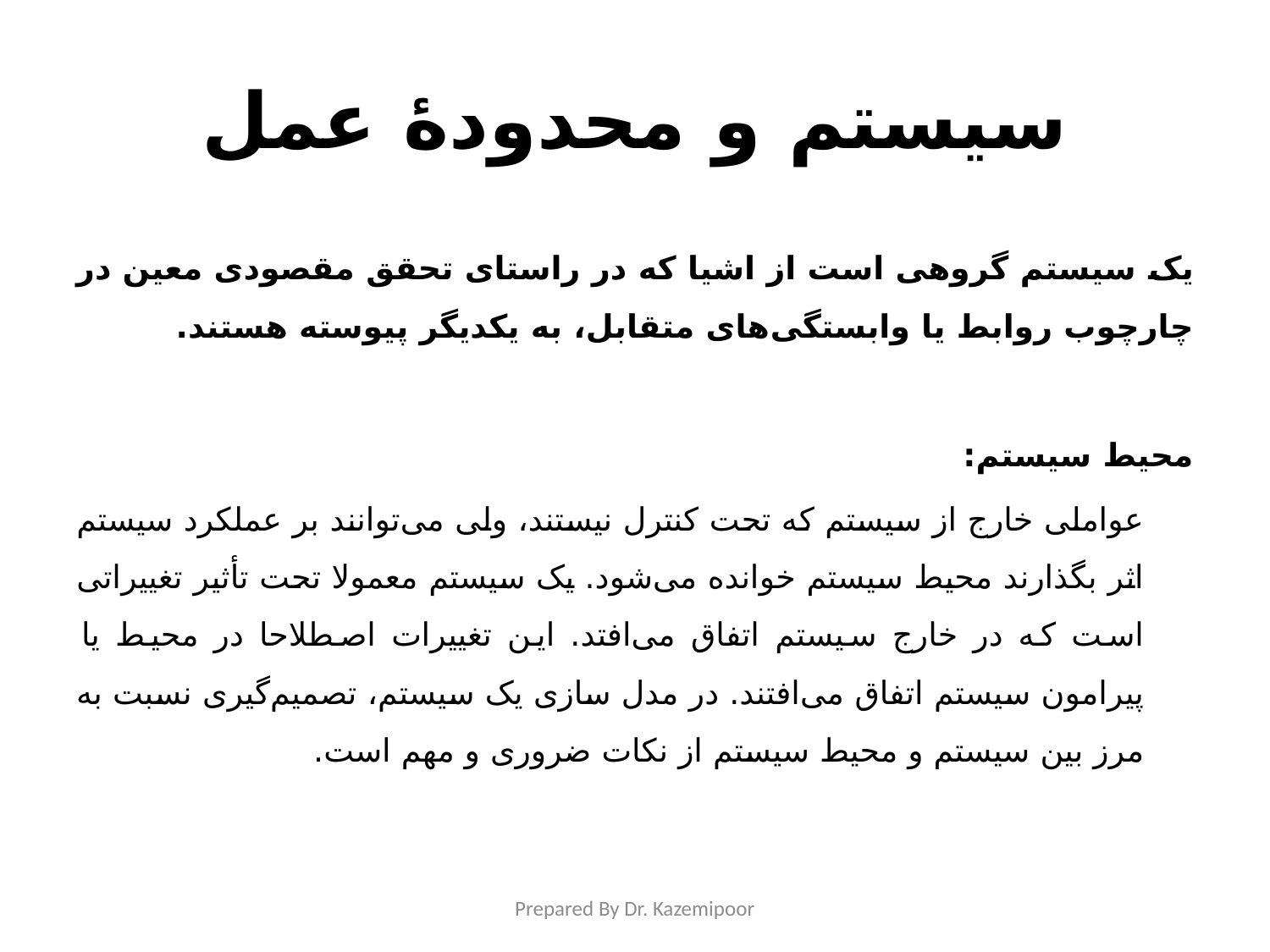

# سیستم و محدودۀ عمل
یک سیستم گروهی است از اشیا که در راستای تحقق مقصودی معین در چارچوب روابط یا وابستگی‌های متقابل، به یکدیگر پیوسته هستند.

محیط سیستم:
عواملی خارج از سیستم که تحت کنترل نیستند، ولی می‌توانند بر عملکرد سیستم اثر بگذارند محیط سیستم خوانده می‌شود. یک سیستم معمولا تحت تأثیر تغییراتی است که در خارج سیستم اتفاق می‌افتد. این تغییرات اصطلاحا در محیط یا پیرامون سیستم اتفاق می‌افتند. در مدل سازی یک سیستم، تصمیم‌گیری نسبت به مرز بین سیستم و محیط سیستم از نکات ضروری و مهم است.
Prepared By Dr. Kazemipoor